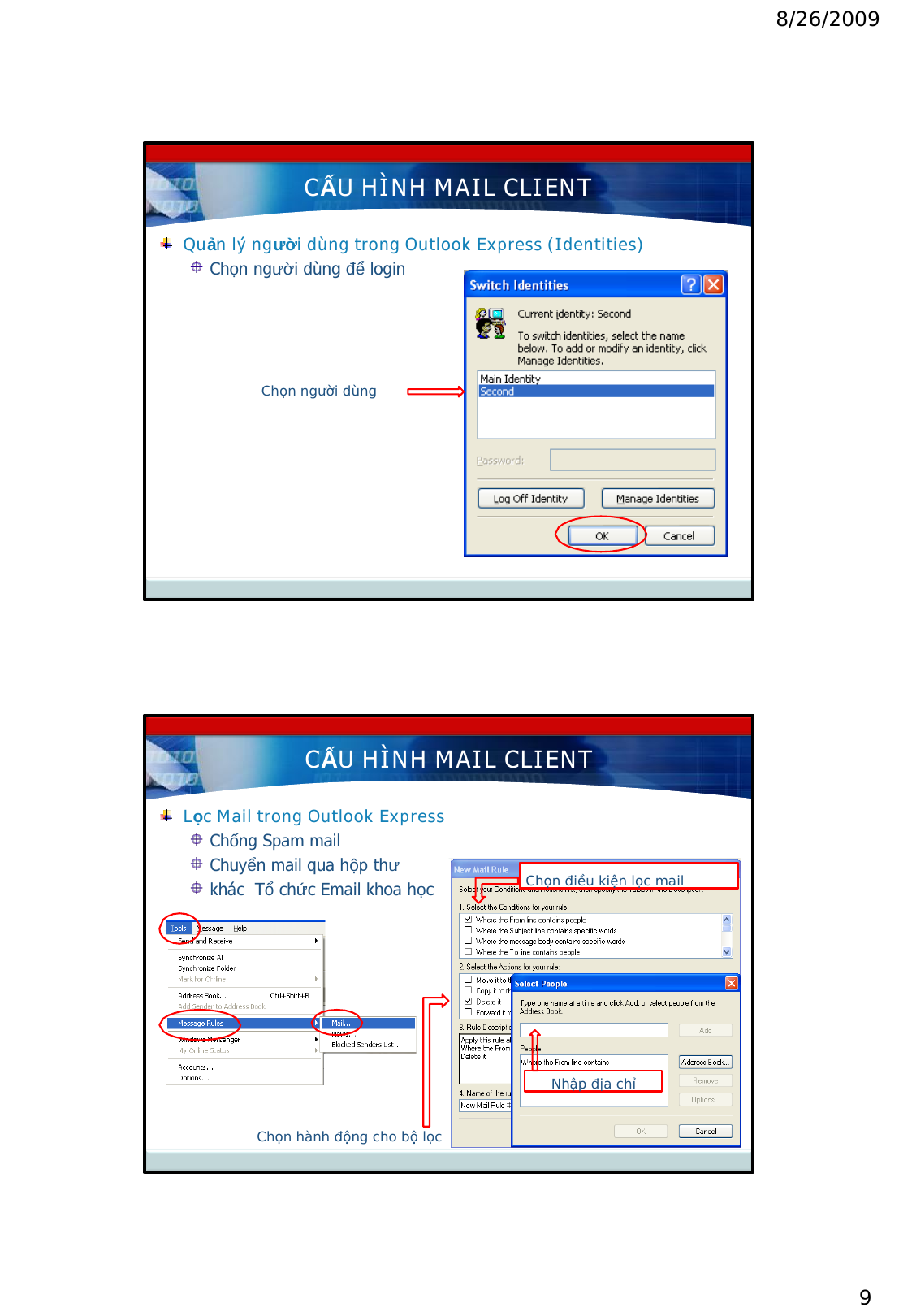

8/26/2009

CẤU HÌNH MAIL CLIENT

Quản lý người dùng trong Outlook Express (Identities)
Chọn người dùng để login

Chọn người dùng

CẤU HÌNH MAIL CLIENT

Lọc Mail trong Outlook Express
Chống Spam mail
Chuyển mail qua hộp thư khác  Tổ chức Email khoa học

Chọn điều kiện lọc mail

Nhập địa chỉ
Chọn hành động cho bộ lọc

9